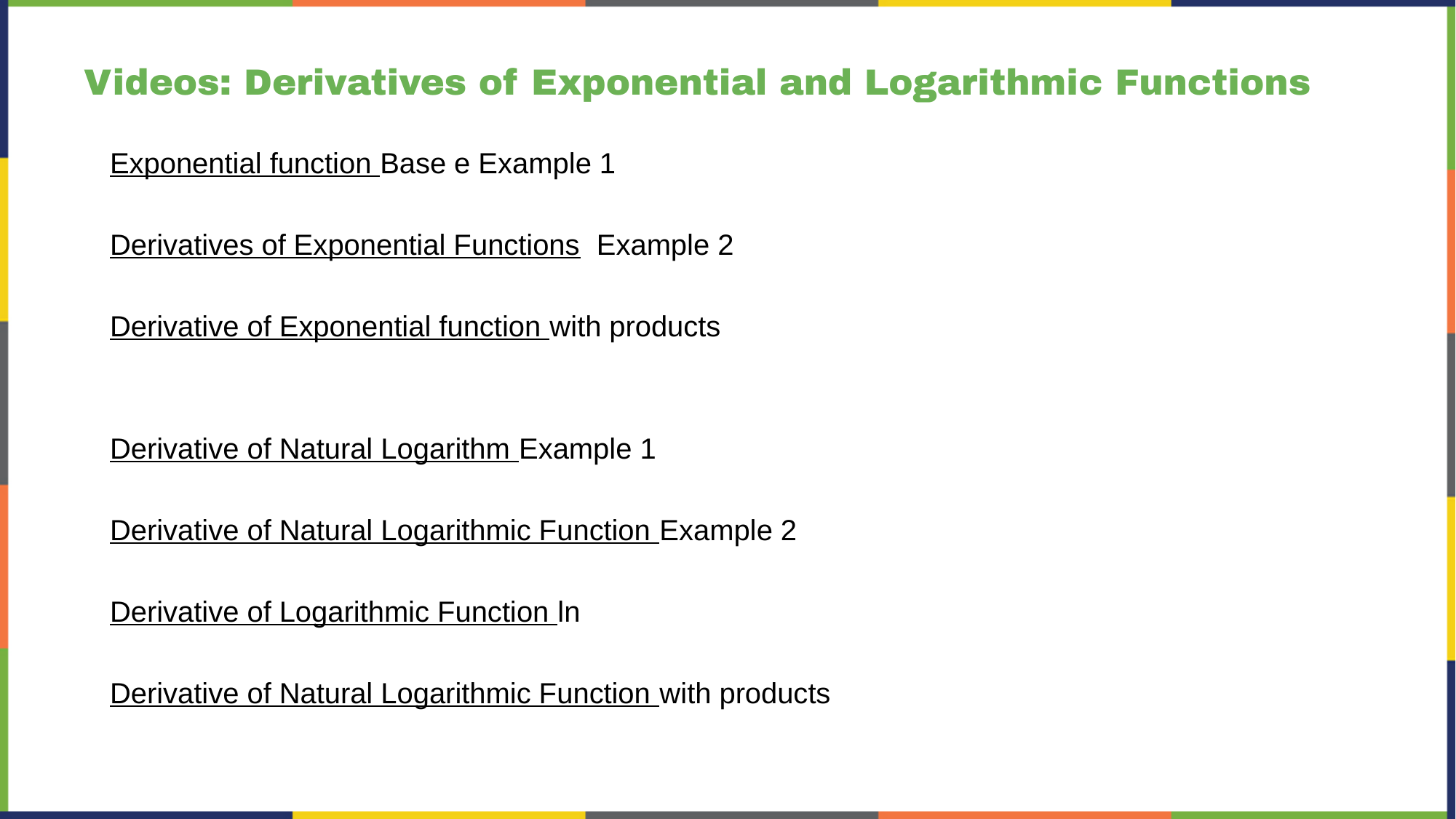

# Videos: Derivatives of Exponential and Logarithmic Functions
Exponential function Base e Example 1

Derivatives of Exponential Functions  Example 2

Derivative of Exponential function with products

Derivative of Natural Logarithm Example 1

Derivative of Natural Logarithmic Function Example 2

Derivative of Logarithmic Function ln

Derivative of Natural Logarithmic Function with products